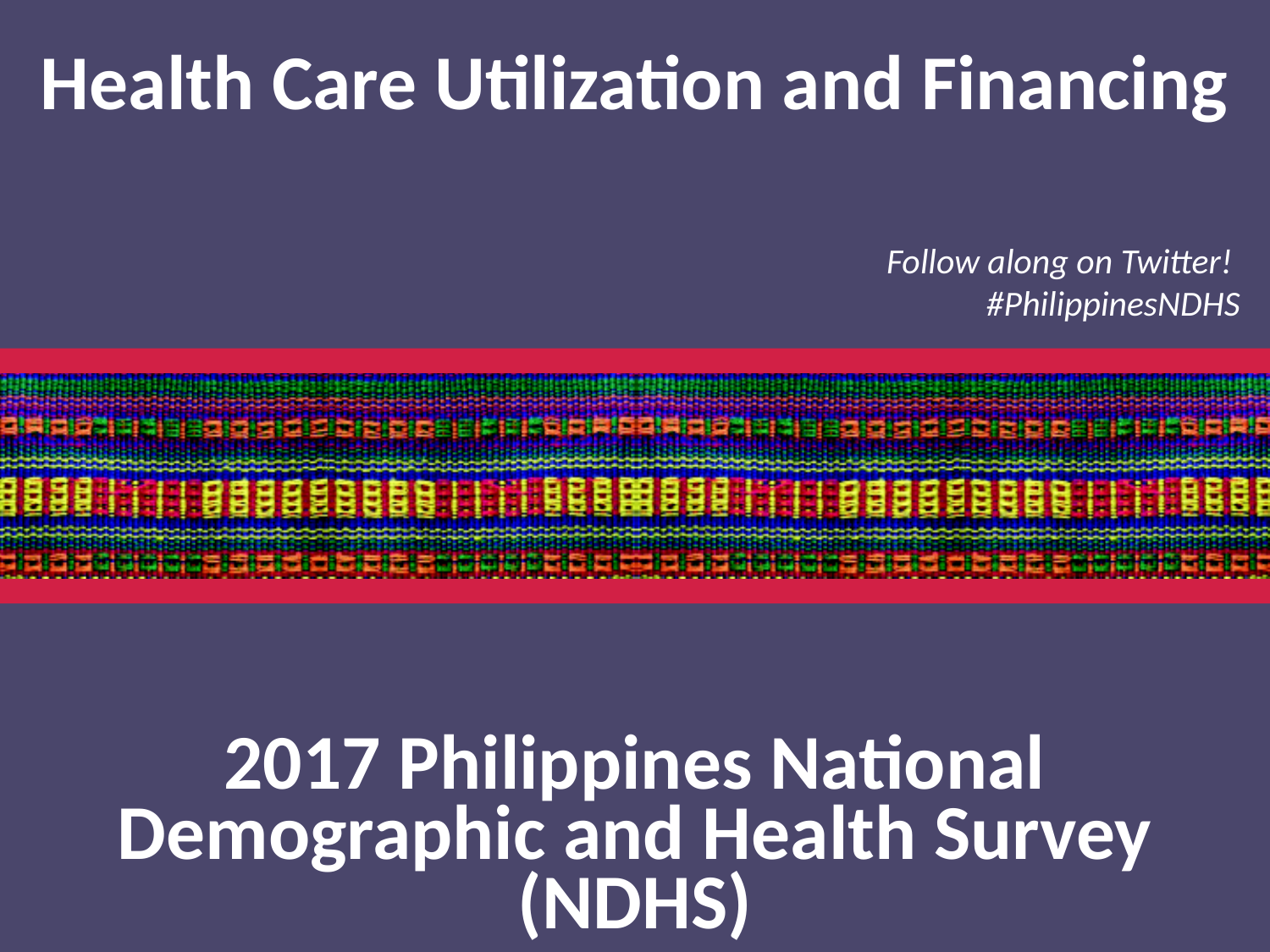

Health Care Utilization and Financing
Follow along on Twitter!
#PhilippinesNDHS